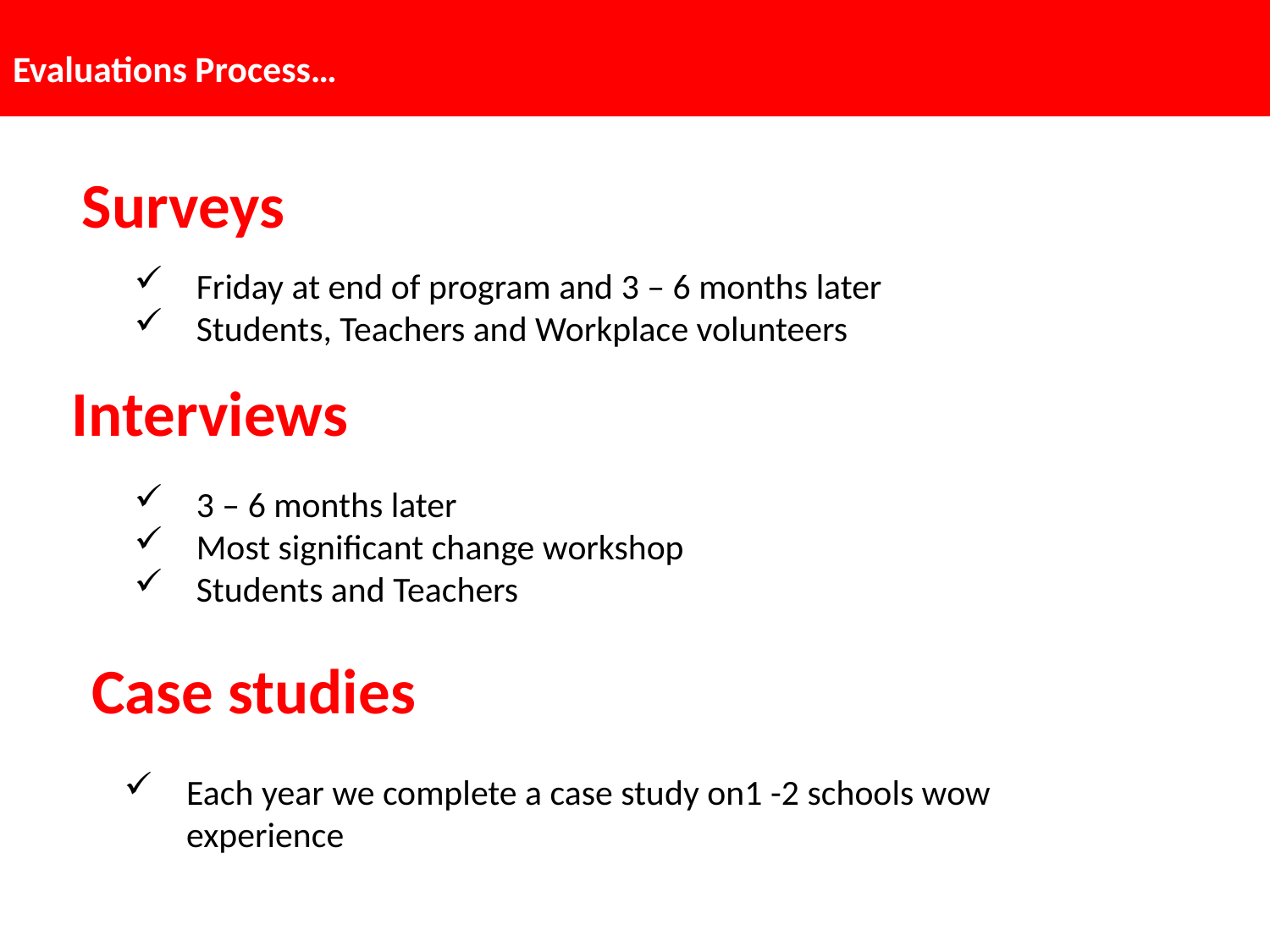

Evaluations Process…
Surveys
Friday at end of program and 3 – 6 months later
Students, Teachers and Workplace volunteers
Interviews
3 – 6 months later
Most significant change workshop
Students and Teachers
Case studies
Each year we complete a case study on1 -2 schools wow experience